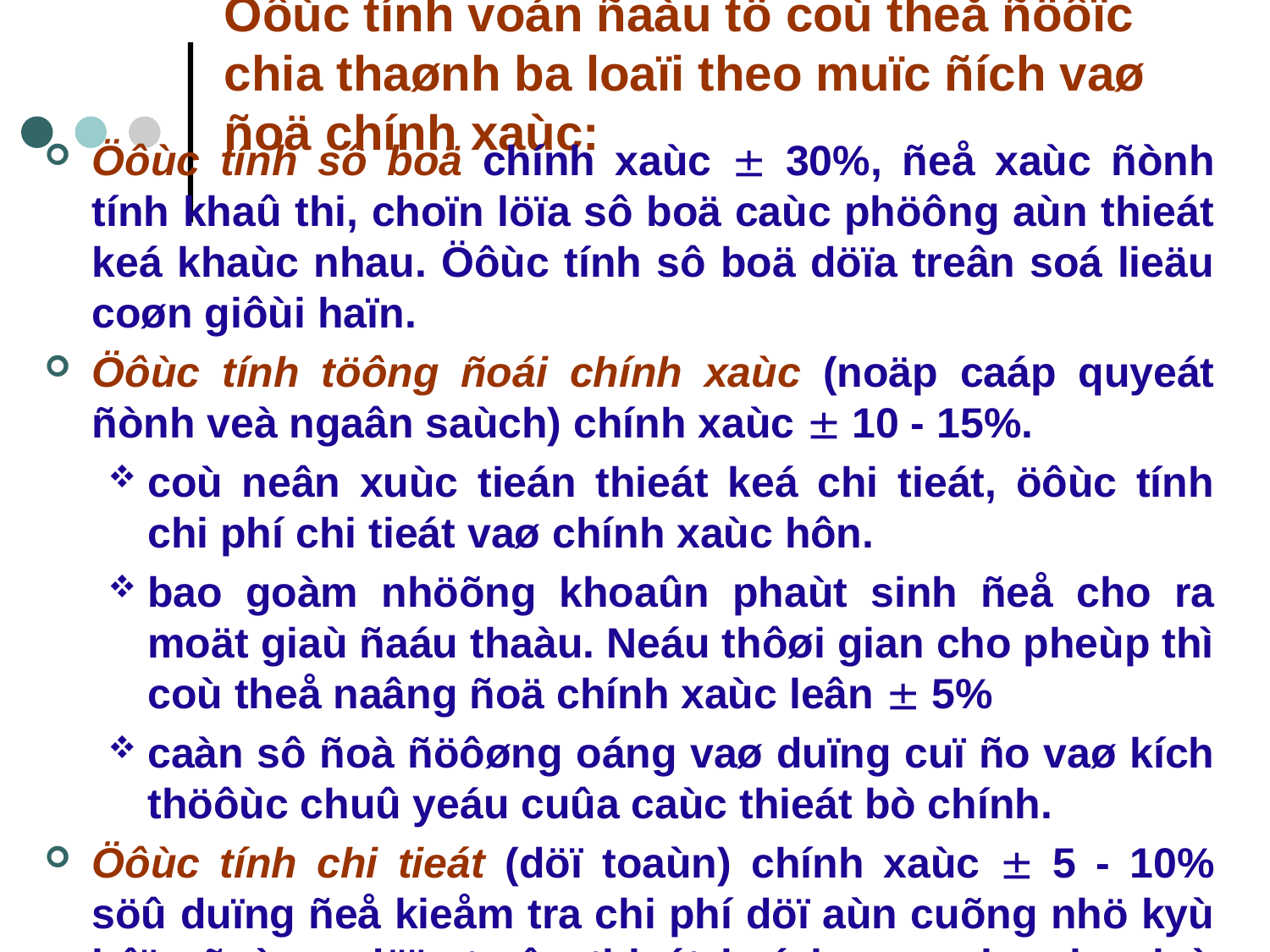

# Öôùc tính voán ñaàu tö coù theå ñöôïc chia thaønh ba loaïi theo muïc ñích vaø ñoä chính xaùc:
Öôùc tính sô boä chính xaùc ± 30%, ñeå xaùc ñònh tính khaû thi, choïn löïa sô boä caùc phöông aùn thieát keá khaùc nhau. Öôùc tính sô boä döïa treân soá lieäu coøn giôùi haïn.
Öôùc tính töông ñoái chính xaùc (noäp caáp quyeát ñònh veà ngaân saùch) chính xaùc ± 10 - 15%.
coù neân xuùc tieán thieát keá chi tieát, öôùc tính chi phí chi tieát vaø chính xaùc hôn.
bao goàm nhöõng khoaûn phaùt sinh ñeå cho ra moät giaù ñaáu thaàu. Neáu thôøi gian cho pheùp thì coù theå naâng ñoä chính xaùc leân ± 5%
caàn sô ñoà ñöôøng oáng vaø duïng cuï ño vaø kích thöôùc chuû yeáu cuûa caùc thieát bò chính.
Öôùc tính chi tieát (döï toaùn) chính xaùc ± 5 - 10% söû duïng ñeå kieåm tra chi phí döï aùn cuõng nhö kyù hôïp ñoàng, döïa treân thieát keá hoaøn chænh, giaù chính xaùc cuûa thieát bò vaø chi phí xaây döïng